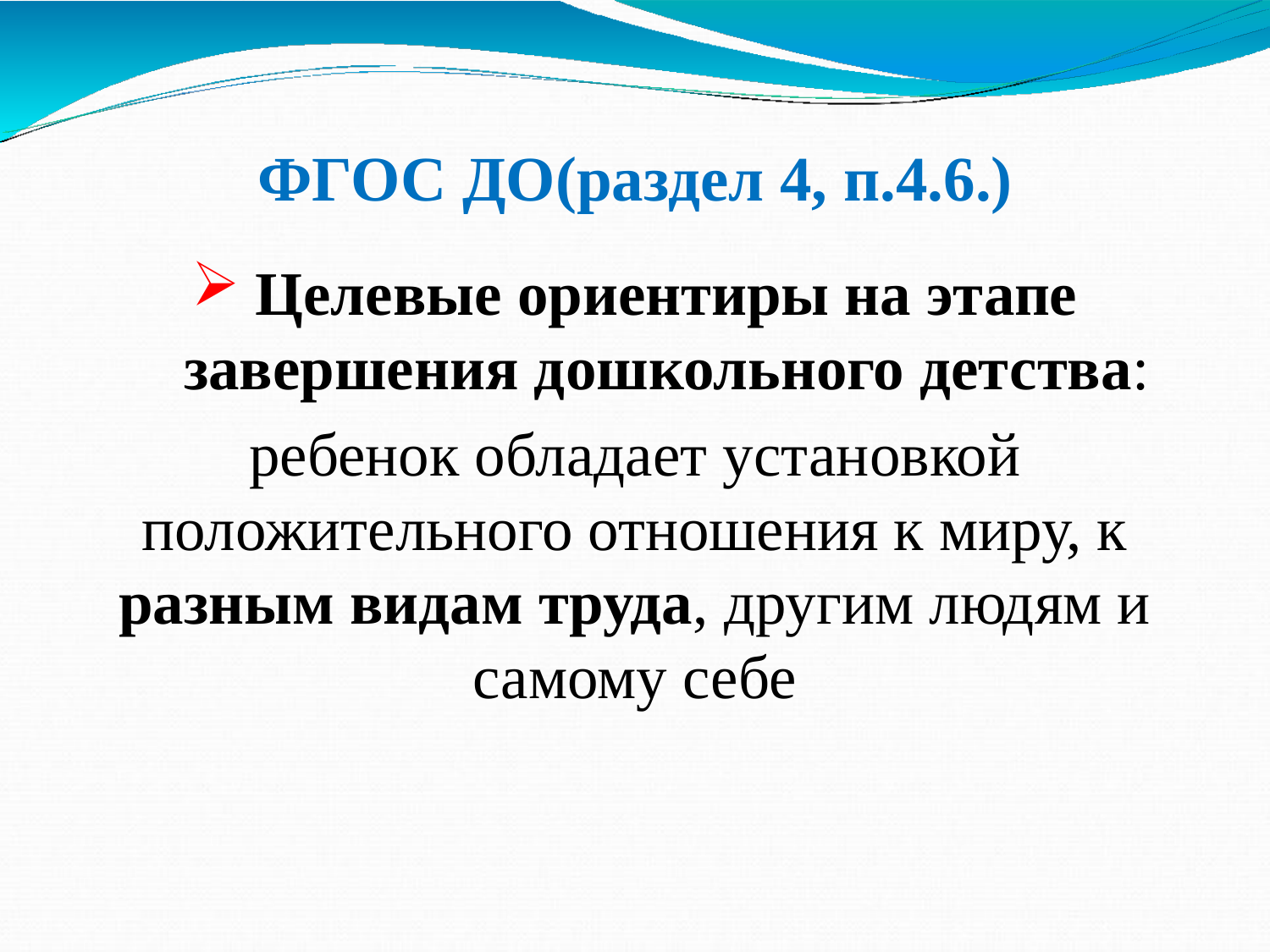

# ФГОС ДО(раздел 4, п.4.6.)
Целевые ориентиры на этапе завершения дошкольного детства:
ребенок обладает установкой положительного отношения к миру, к разным видам труда, другим людям и самому себе